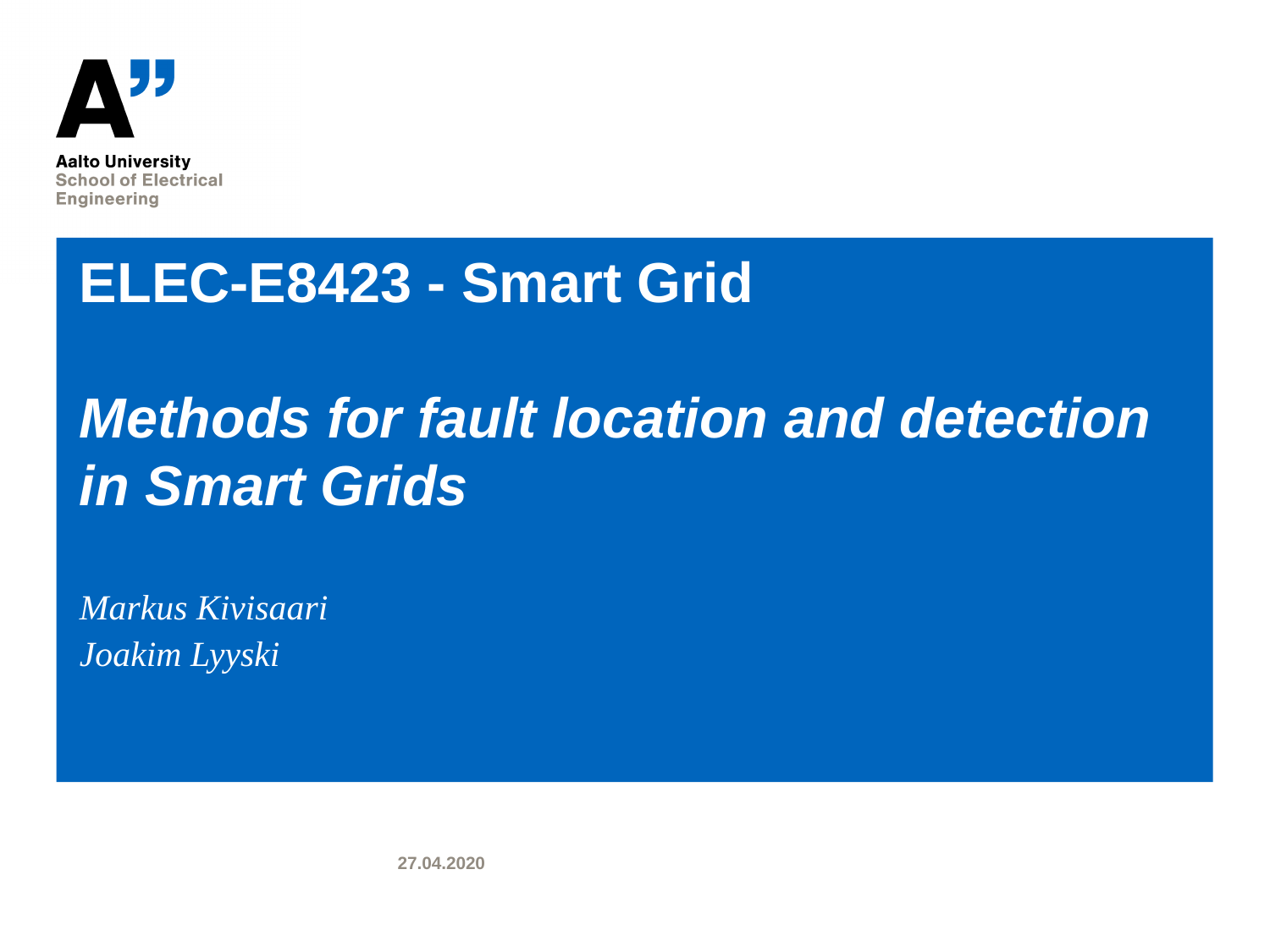

# ELEC-E8423 - Smart Grid Methods for fault location and detection in Smart Grids
Markus Kivisaari
Joakim Lyyski

27.04.2020